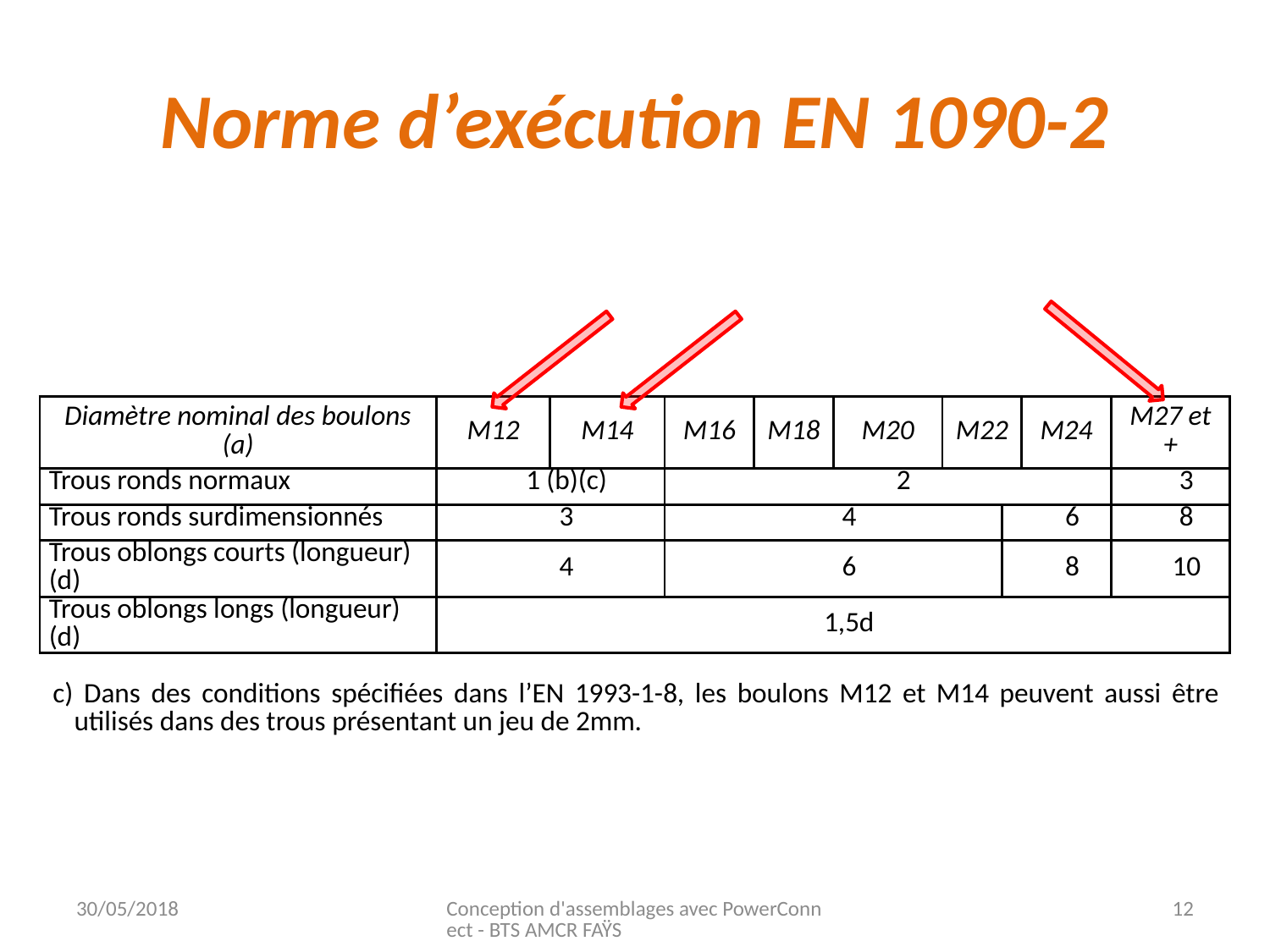

# Norme d’exécution EN 1090-2

| Diamètre nominal des boulons (a) | M12 | M14 | M16 | M18 | M20 | M22 |  | M24 | M27 et + |
| --- | --- | --- | --- | --- | --- | --- | --- | --- | --- |
| Trous ronds normaux | 1 (b)(c) |  | 2 |  |  |  |  |  | 3 |
| Trous ronds surdimensionnés | 3 |  | 4 |  |  |  | 6 |  | 8 |
| Trous oblongs courts (longueur) (d) | 4 |  | 6 |  |  |  | 8 |  | 10 |
| Trous oblongs longs (longueur) (d) | 1,5d |  |  |  |  |  |  |  |  |
| c) Dans des conditions spécifiées dans l’EN 1993-1-8, les boulons M12 et M14 peuvent aussi être utilisés dans des trous présentant un jeu de 2mm. |  |  |  |  |  |  |  |  |  |
30/05/2018
Conception d'assemblages avec PowerConnect - BTS AMCR FAŸS
12